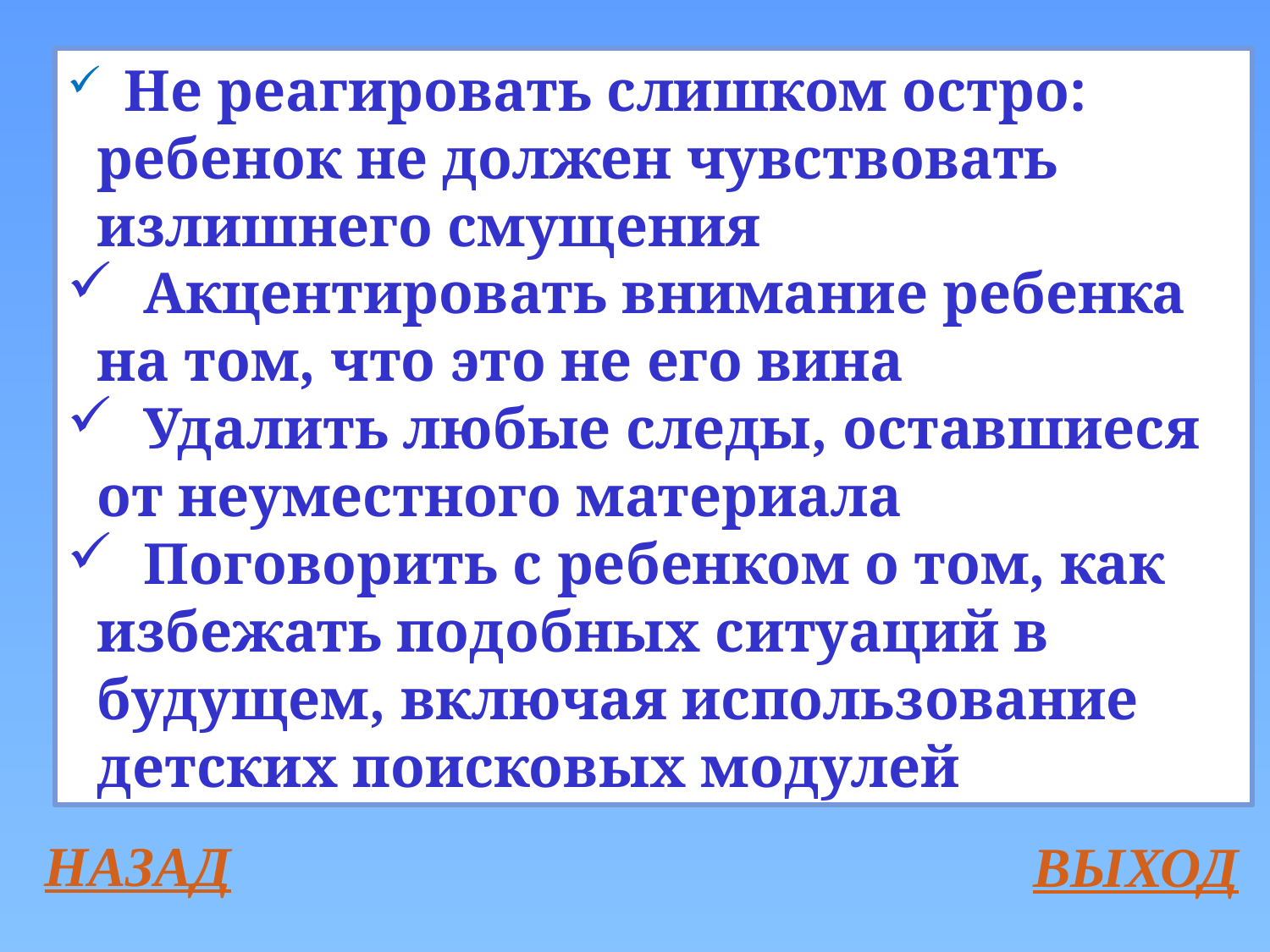

Не реагировать слишком остро: ребенок не должен чувствовать излишнего смущения
  Акцентировать внимание ребенка на том, что это не его вина
  Удалить любые следы, оставшиеся от неуместного материала
  Поговорить с ребенком о том, как избежать подобных ситуаций в будущем, включая использование детских поисковых модулей

НАЗАД
ВЫХОД